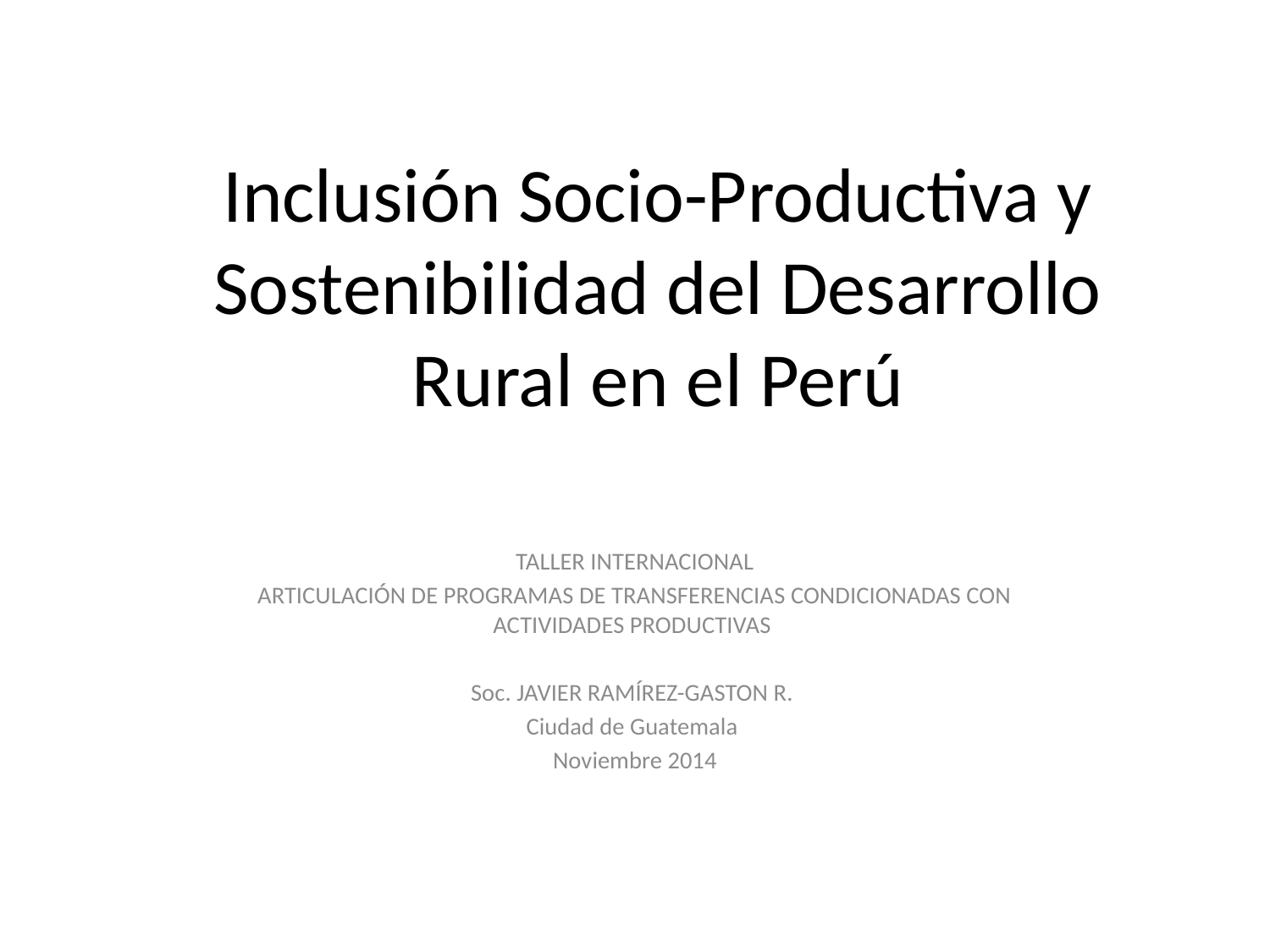

# Inclusión Socio-Productiva y Sostenibilidad del Desarrollo Rural en el Perú
TALLER INTERNACIONAL
ARTICULACIÓN DE PROGRAMAS DE TRANSFERENCIAS CONDICIONADAS CON ACTIVIDADES PRODUCTIVAS

Soc. JAVIER RAMÍREZ-GASTON R.
Ciudad de Guatemala
Noviembre 2014